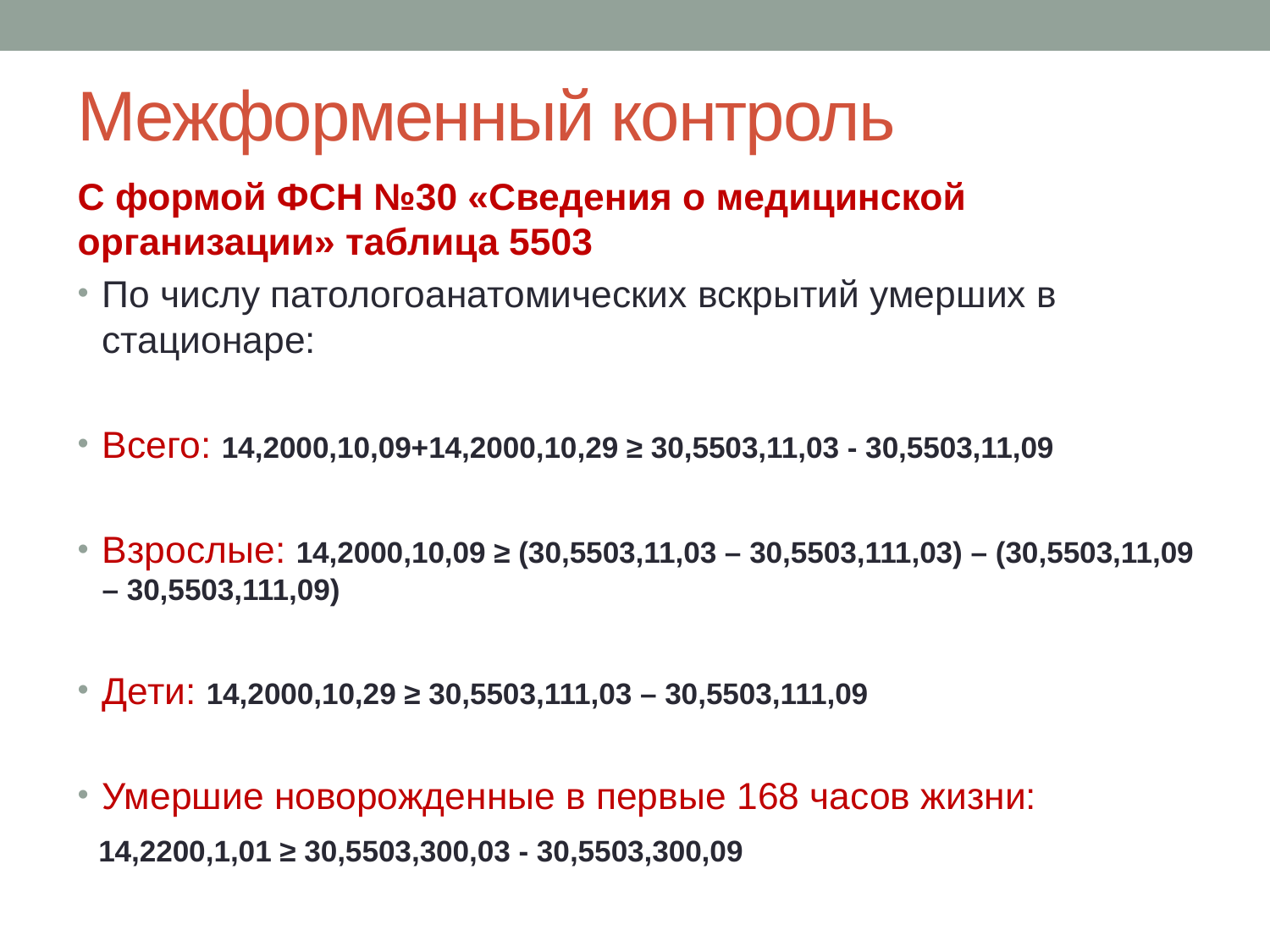

# Межформенный контроль
С формой ФСН №30 «Сведения о медицинской организации» таблица 5503
По числу патологоанатомических вскрытий умерших в стационаре:

Всего: 14,2000,10,09+14,2000,10,29 ≥ 30,5503,11,03 - 30,5503,11,09

Взрослые: 14,2000,10,09 ≥ (30,5503,11,03 – 30,5503,111,03) – (30,5503,11,09 – 30,5503,111,09)

Дети: 14,2000,10,29 ≥ 30,5503,111,03 – 30,5503,111,09

Умершие новорожденные в первые 168 часов жизни:
  14,2200,1,01 ≥ 30,5503,300,03 - 30,5503,300,09